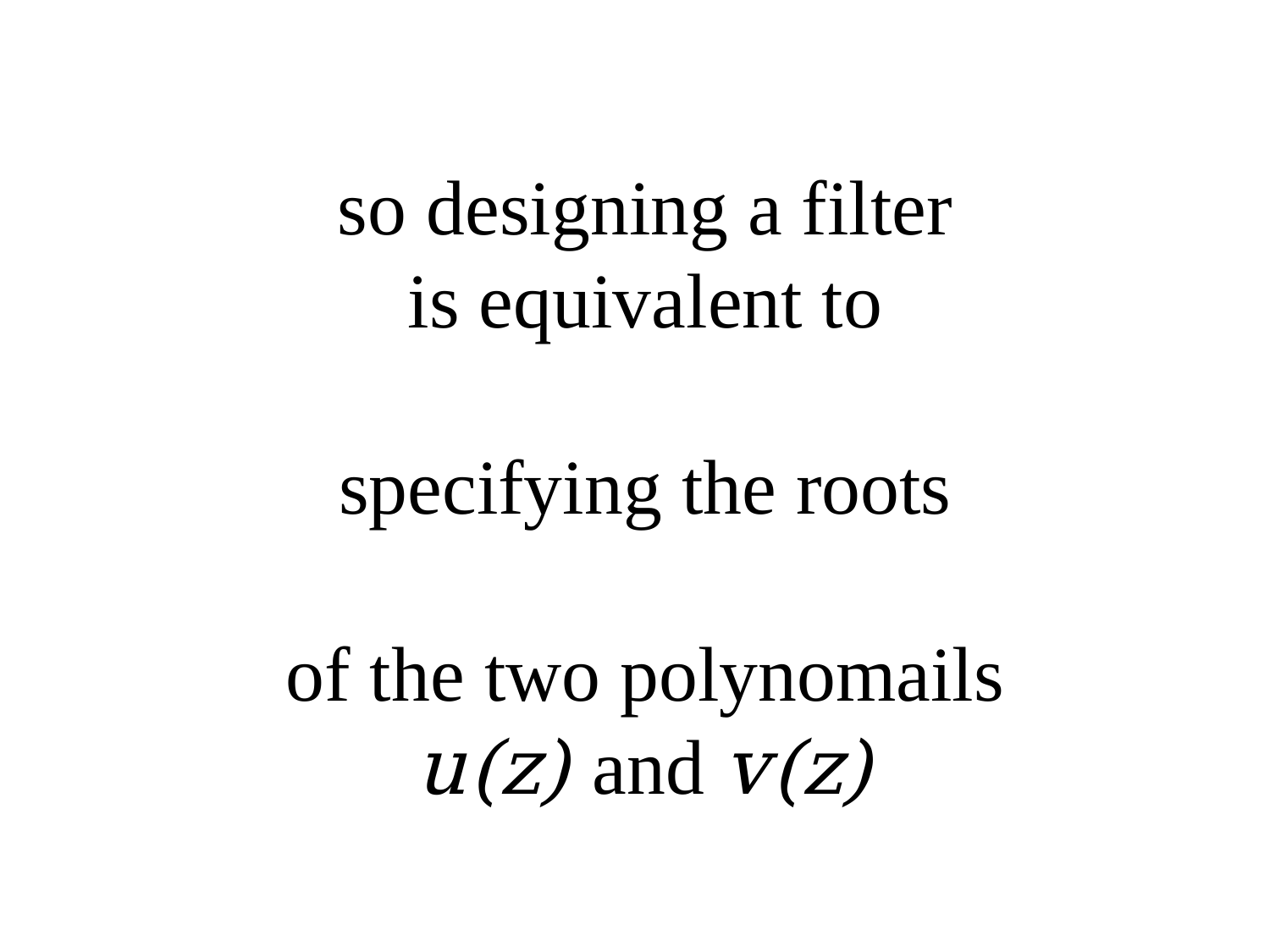

# so designing a filter is equivalent to specifying the roots of the two polynomails u(z) and v(z)